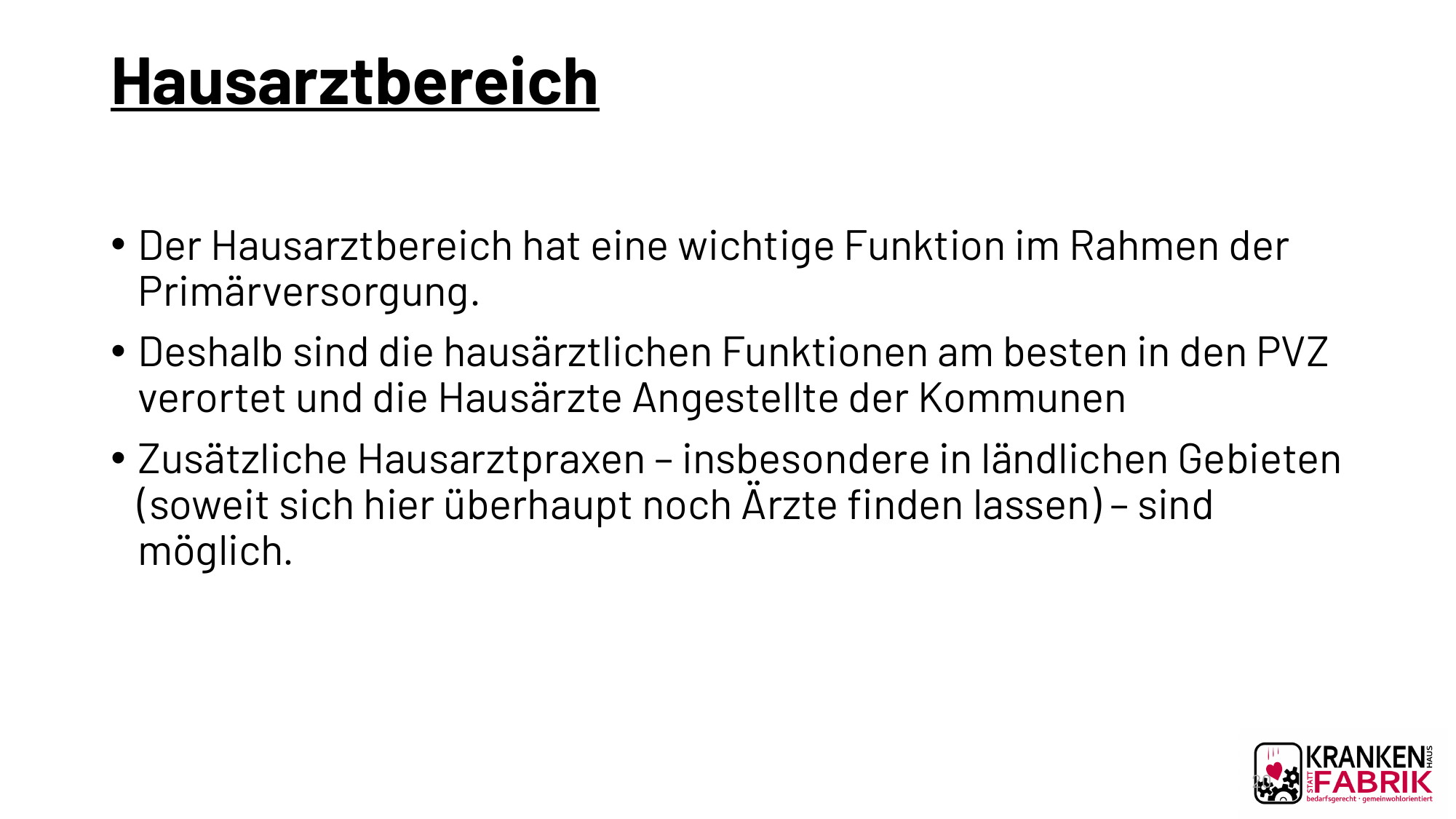

# Hausarztbereich
Der Hausarztbereich hat eine wichtige Funktion im Rahmen der Primärversorgung.
Deshalb sind die hausärztlichen Funktionen am besten in den PVZ verortet und die Hausärzte Angestellte der Kommunen
Zusätzliche Hausarztpraxen – insbesondere in ländlichen Gebieten (soweit sich hier überhaupt noch Ärzte finden lassen) – sind möglich.

20